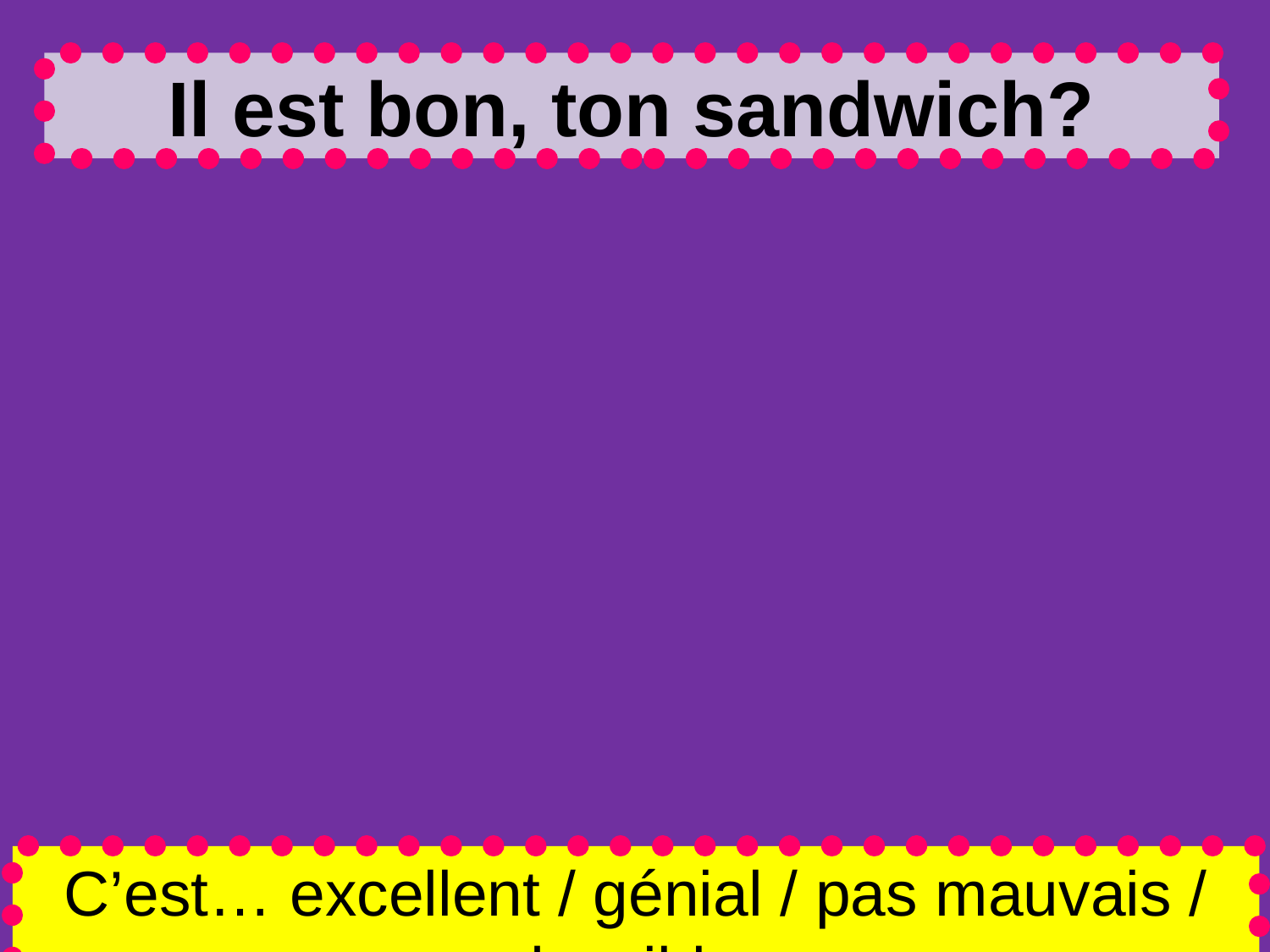

Il est bon, ton sandwich?
C’est… excellent / génial / pas mauvais / horrible